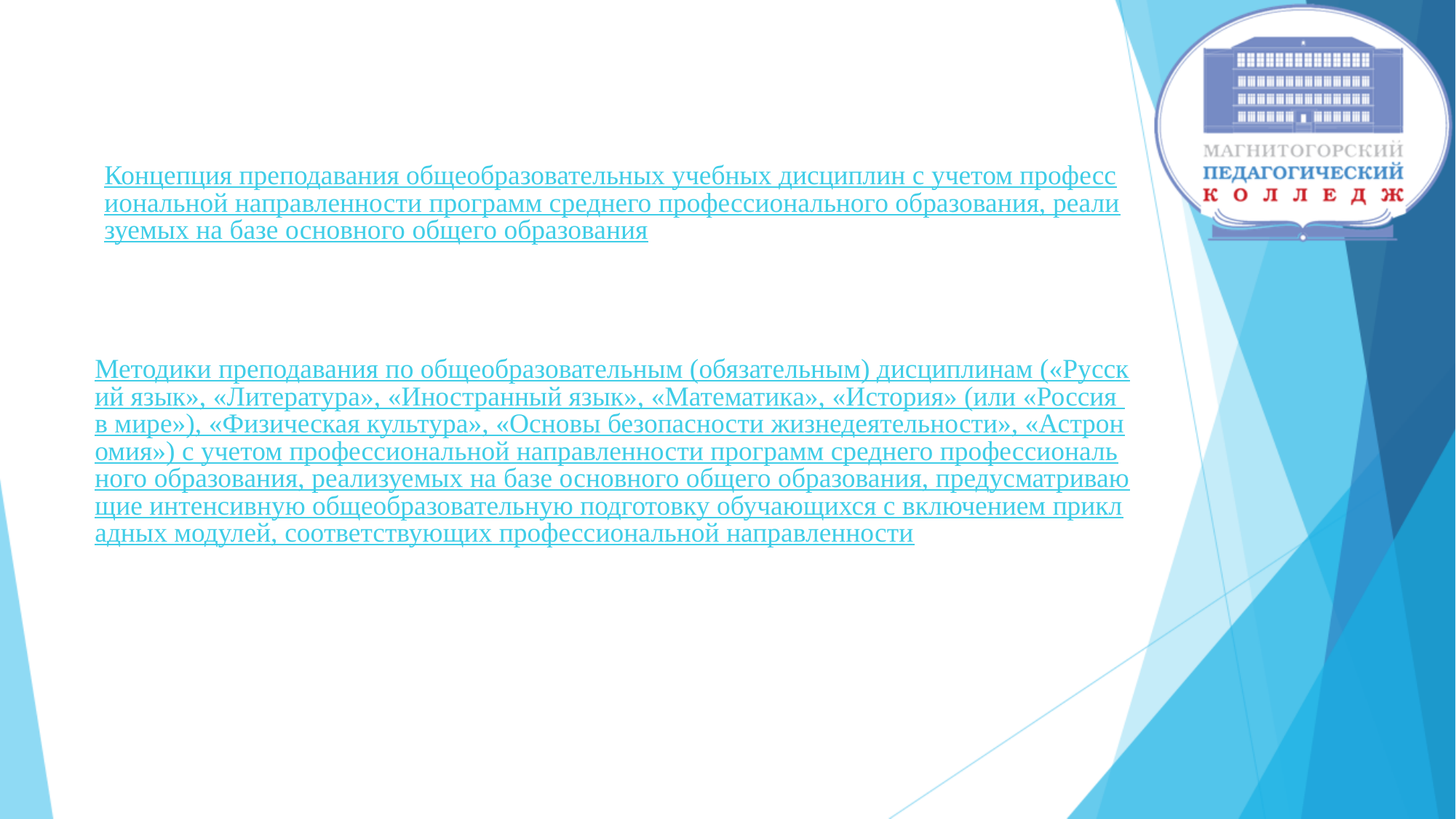

Концепция преподавания общеобразовательных учебных дисциплин с учетом профессиональной направленности программ среднего профессионального образования, реализуемых на базе основного общего образования
Методики преподавания по общеобразовательным (обязательным) дисциплинам («Русский язык», «Литература», «Иностранный язык», «Математика», «История» (или «Россия в мире»), «Физическая культура», «Основы безопасности жизнедеятельности», «Астрономия») с учетом профессиональной направленности программ среднего профессионального образования, реализуемых на базе основного общего образования, предусматривающие интенсивную общеобразовательную подготовку обучающихся с включением прикладных модулей, соответствующих профессиональной направленности